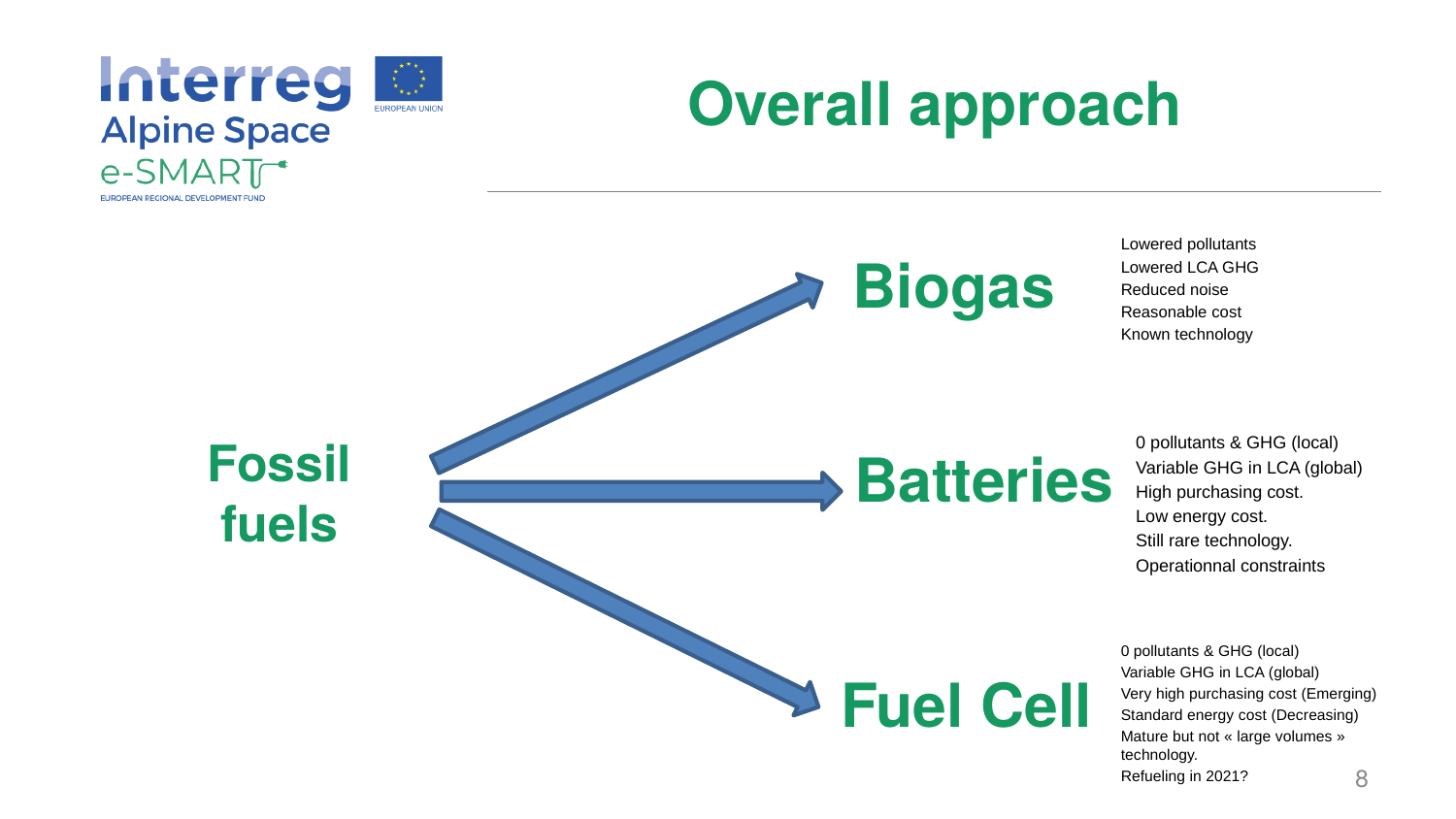

# Overall approach
Biogas
Lowered pollutants
Lowered LCA GHG
Reduced noise
Reasonable cost
Known technology

Batteries
Fossil fuels
0 pollutants & GHG (local)
Variable GHG in LCA (global)
High purchasing cost.
Low energy cost.
Still rare technology.
Operationnal constraints

0 pollutants & GHG (local)
Variable GHG in LCA (global)
Very high purchasing cost (Emerging)
Standard energy cost (Decreasing)
Mature but not « large volumes » technology.
Refueling in 2021?

Fuel Cell
8